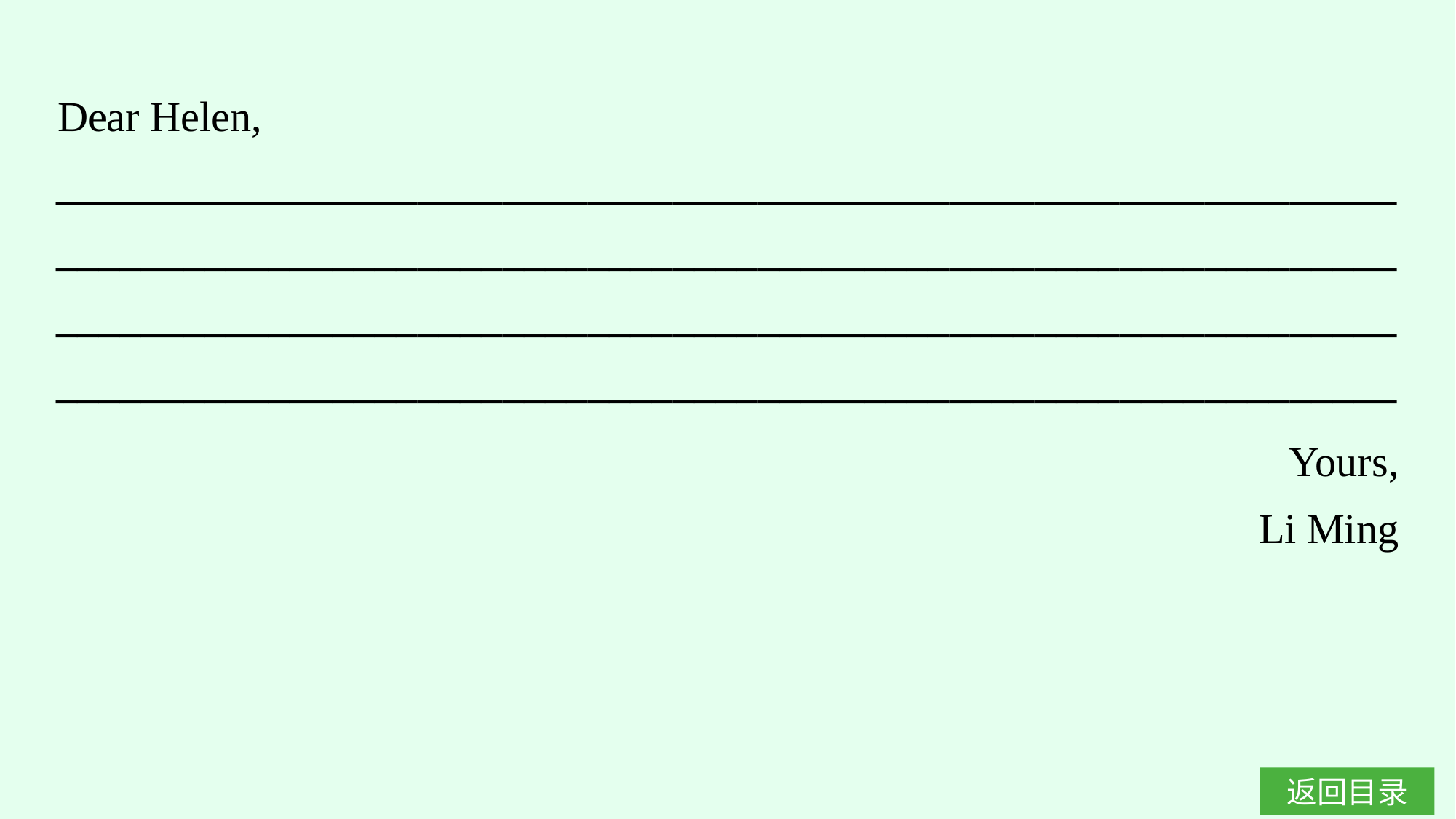

Dear Helen,
_______________________________________________________________
_______________________________________________________________
______________________________________________________________________________________________________________________________
Yours,
Li Ming